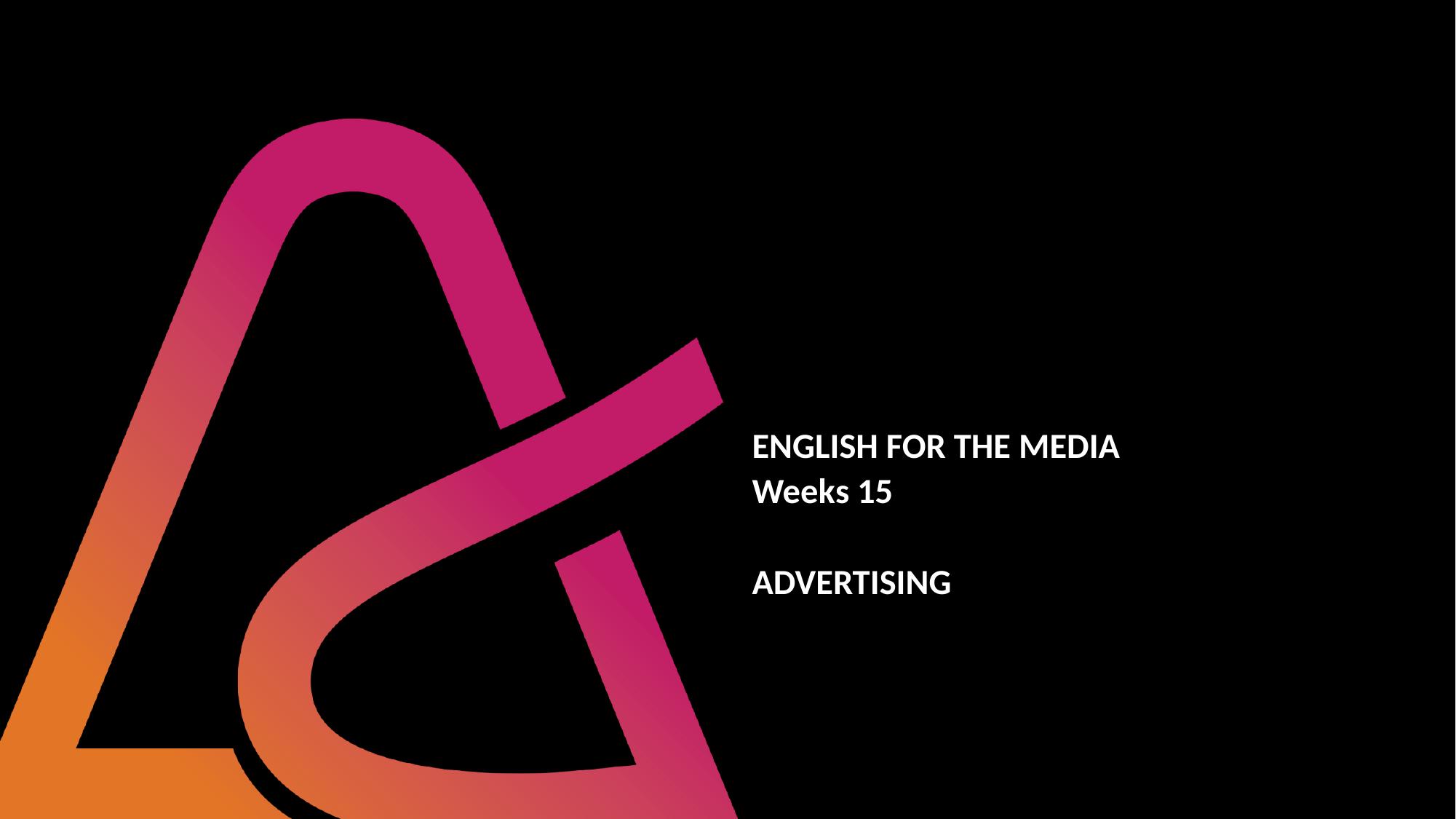

# ENGLISH FOR THE MEDIA Weeks 15 ADVERTISING